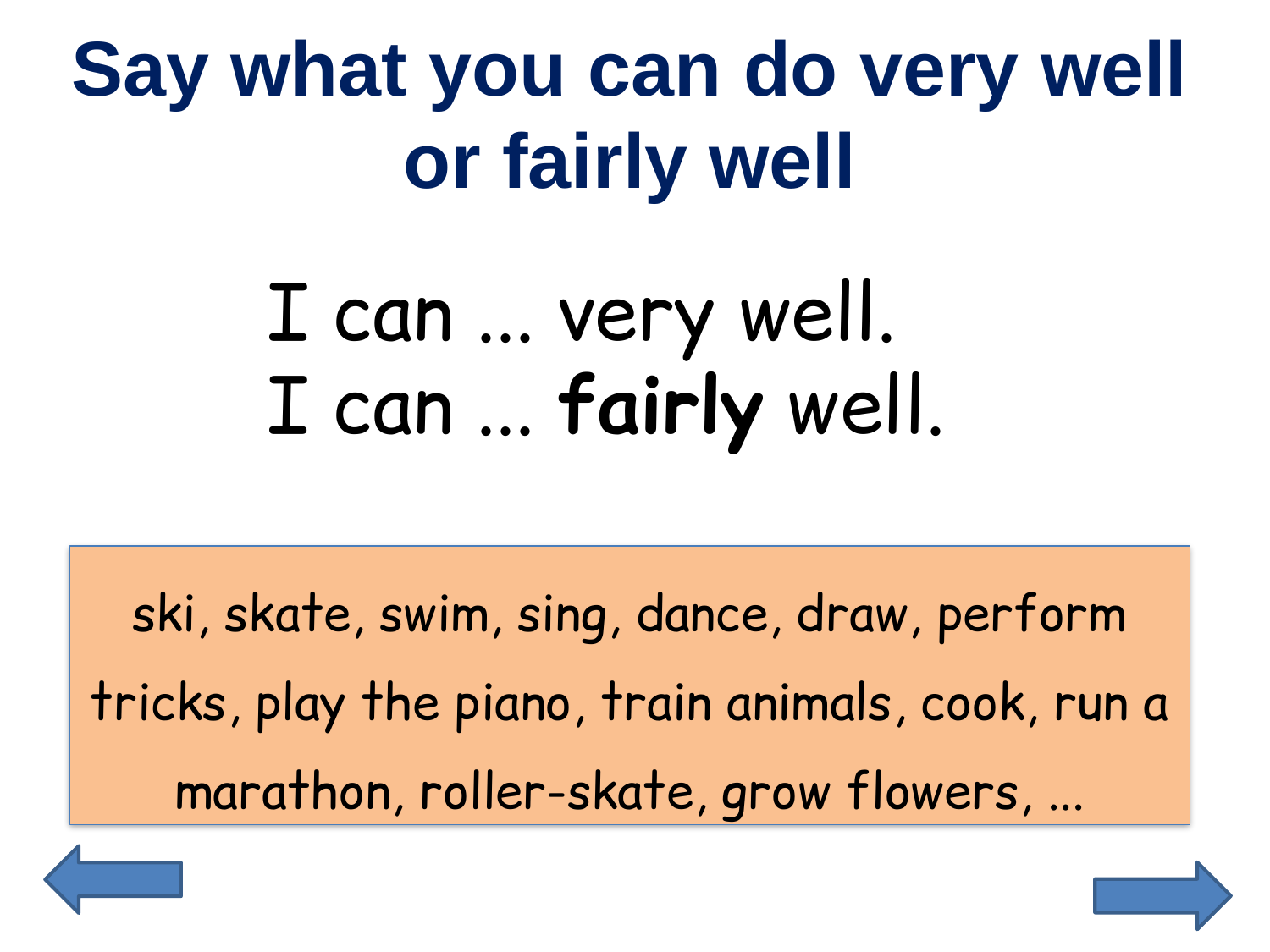

# Say what you can do very well or fairly well
I can ... very well.
I can ... fairly well.
ski, skate, swim, sing, dance, draw, perform tricks, play the piano, train animals, cook, run a marathon, roller-skate, grow flowers, ...